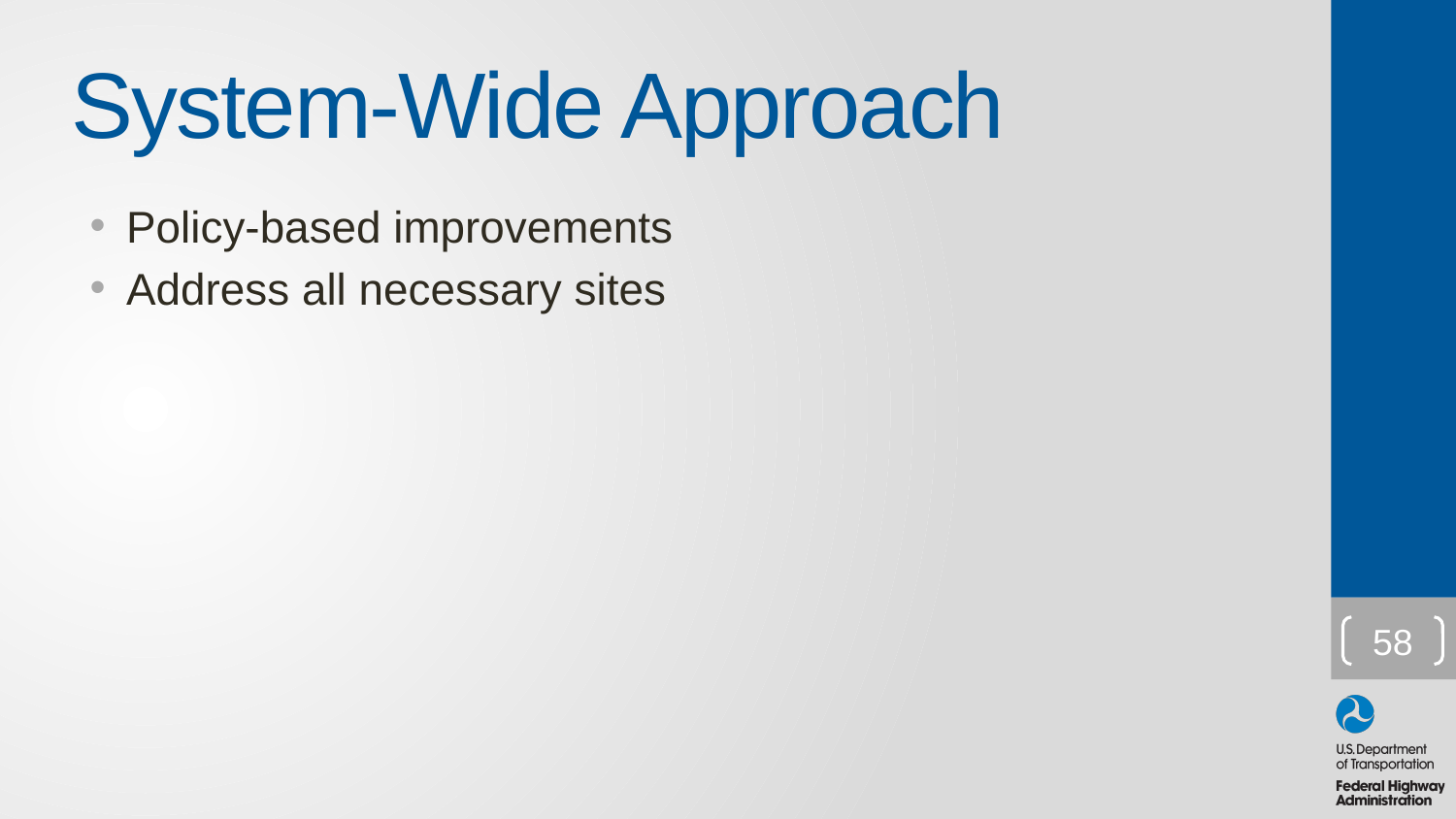

# System-Wide Approach
Policy-based improvements
Address all necessary sites
58